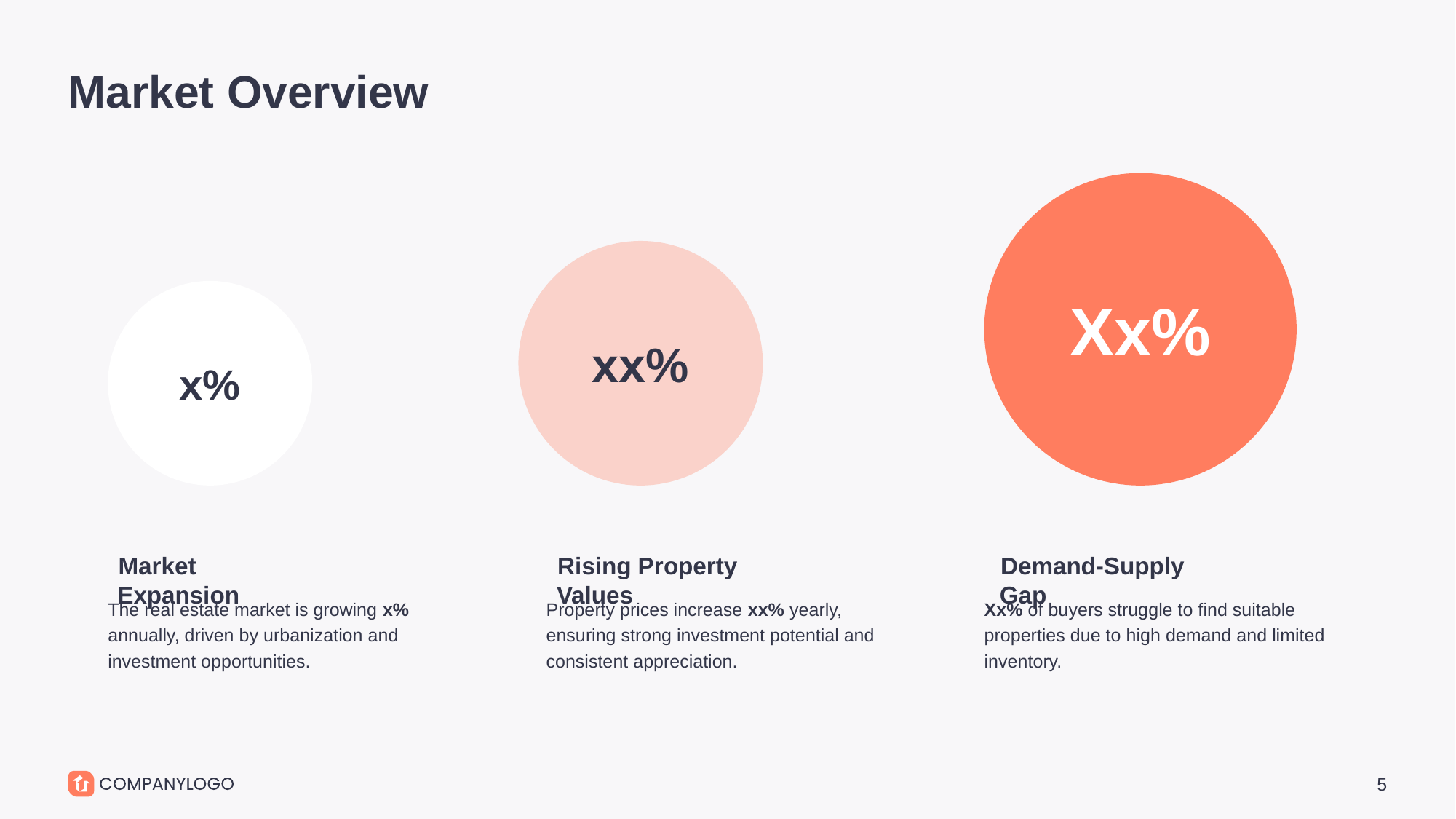

# Market Overview
Xx%
xx%
x%
Market Expansion
Rising Property Values
Demand-Supply Gap
The real estate market is growing x% annually, driven by urbanization and investment opportunities.
Property prices increase xx% yearly, ensuring strong investment potential and consistent appreciation.
Xx% of buyers struggle to find suitable properties due to high demand and limited inventory.